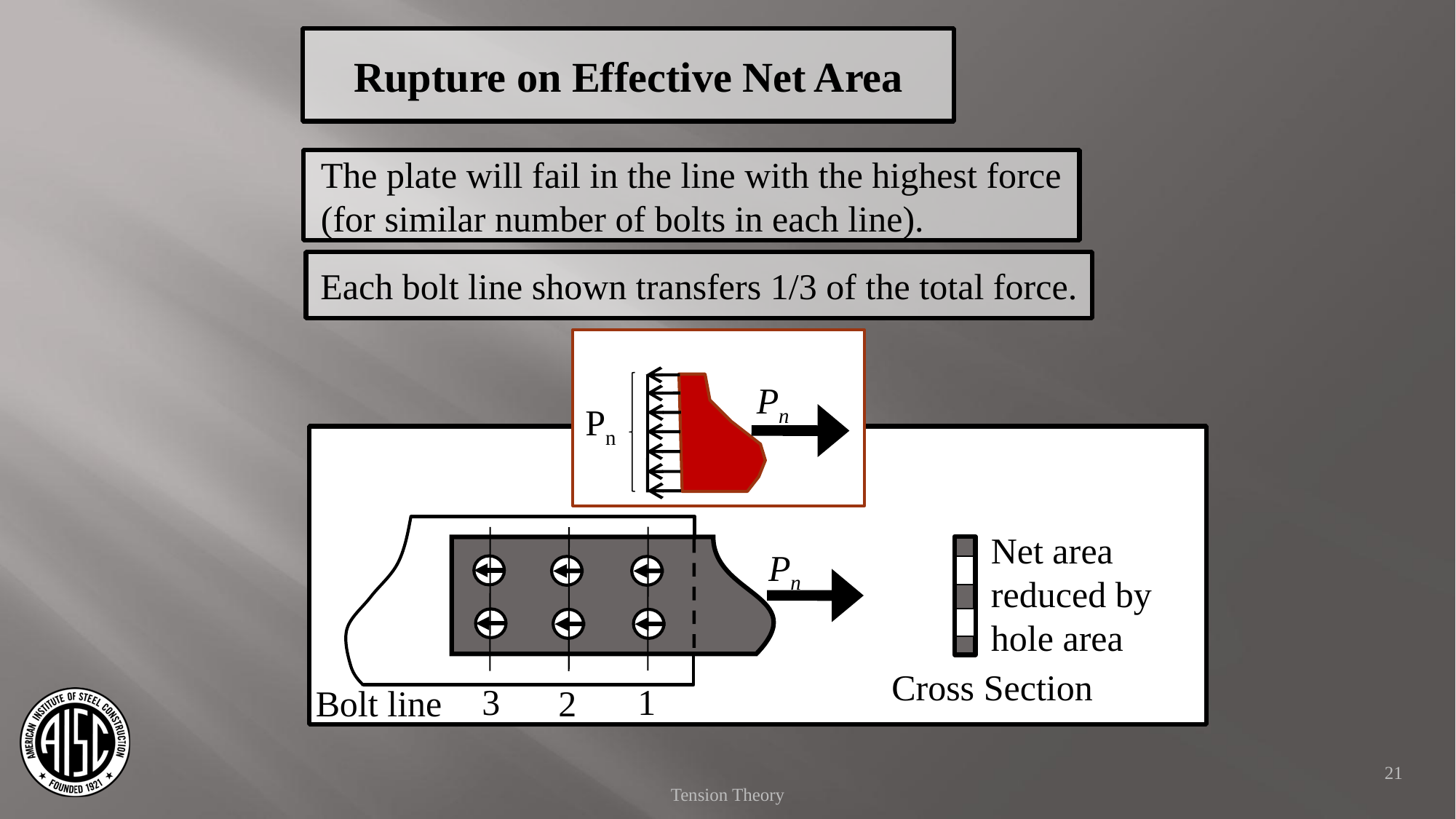

Rupture on Effective Net Area
The plate will fail in the line with the highest force (for similar number of bolts in each line).
Each bolt line shown transfers 1/3 of the total force.

Pn

Pn

Net area reduced by hole area

Pn

Cross Section
3
1
Bolt line
2
21
Tension Theory